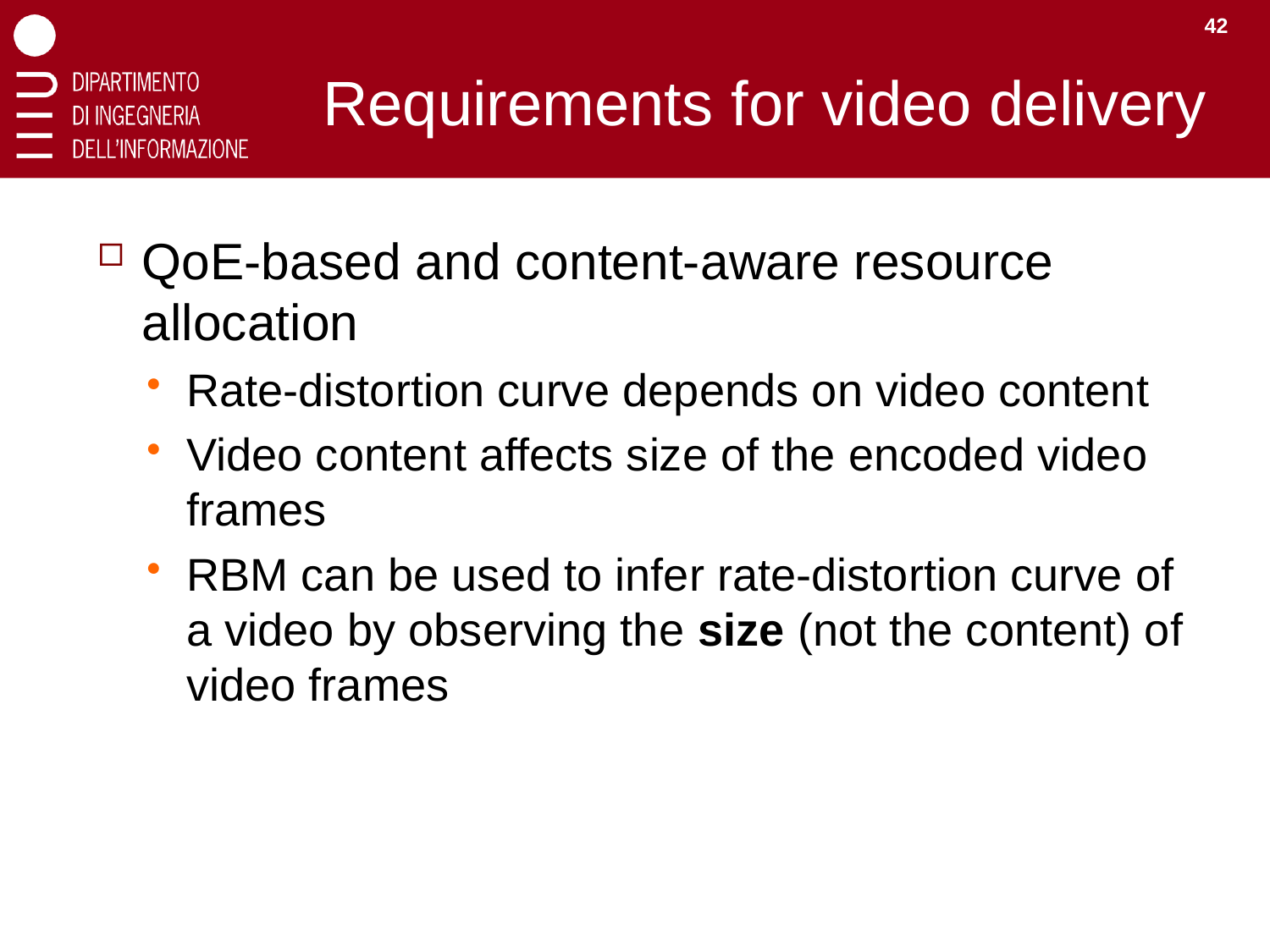

42
# Requirements for video delivery
QoE-based and content-aware resource allocation
Rate-distortion curve depends on video content
Video content affects size of the encoded video frames
RBM can be used to infer rate-distortion curve of a video by observing the size (not the content) of video frames